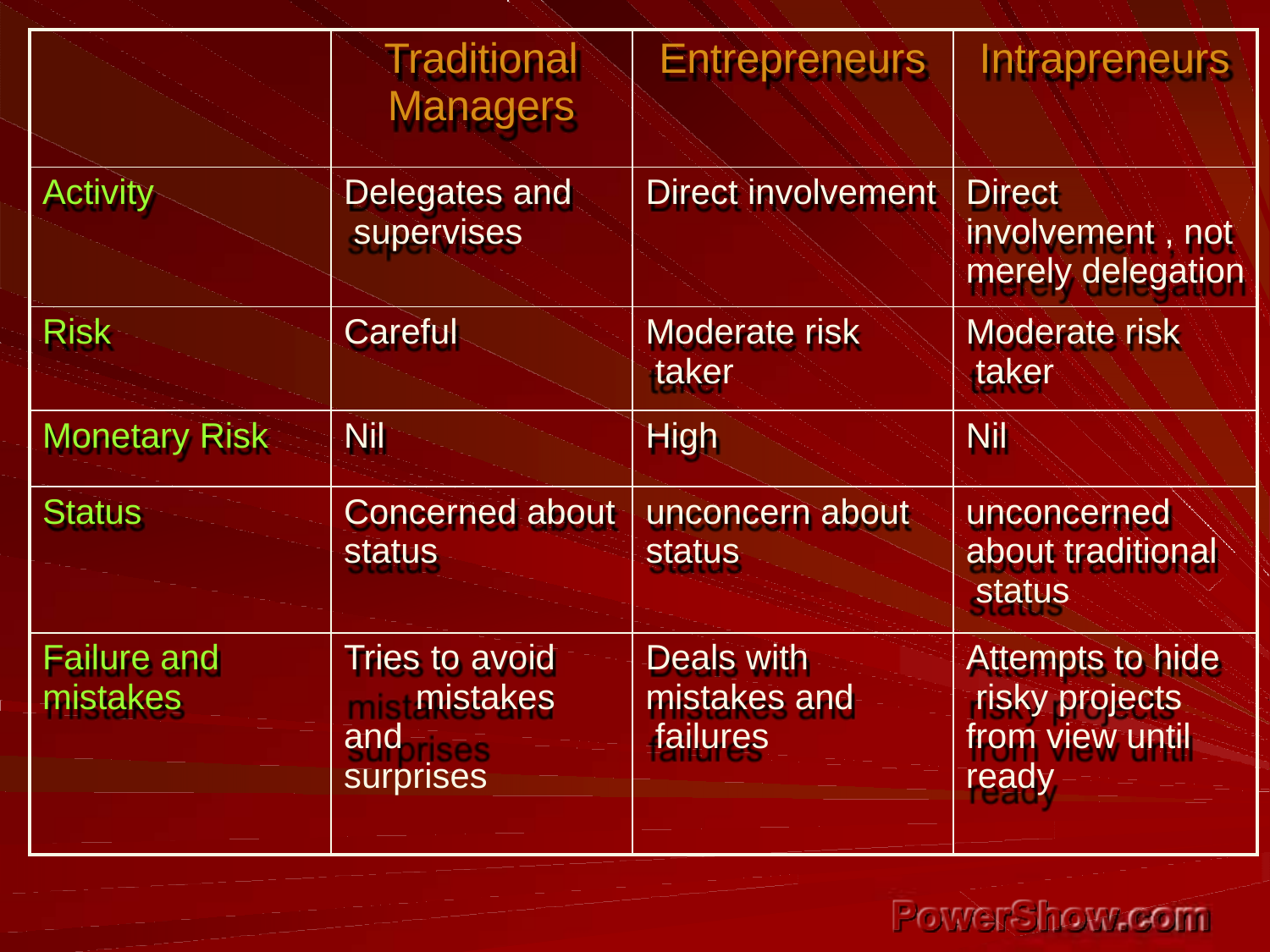

|  | Traditional Managers | Entrepreneurs | Intrapreneurs |
| --- | --- | --- | --- |
| Activity | Delegates and supervises | Direct involvement | Direct involvement , not merely delegation |
| Risk | Careful | Moderate risk taker | Moderate risk taker |
| Monetary Risk | Nil | High | Nil |
| Status | Concerned about status | unconcern about status | unconcerned about traditional status |
| Failure and mistakes | Tries to avoid mistakes and surprises | Deals with mistakes and failures | Attempts to hide risky projects from view until ready |